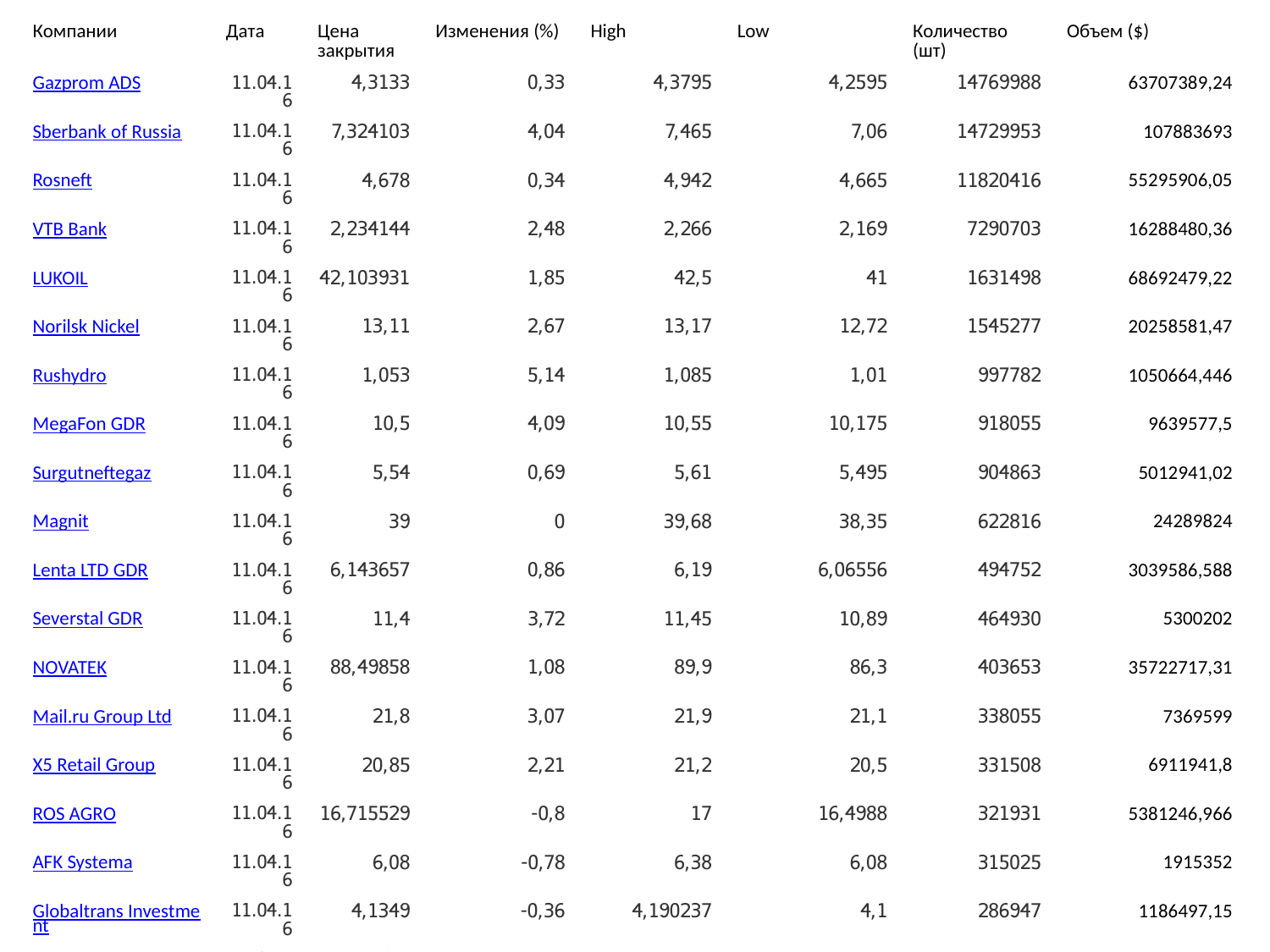

| Компании | Дата | Цена закрытия | Изменения (%) | High | Low | Количество (шт) | Объем ($) |
| --- | --- | --- | --- | --- | --- | --- | --- |
| Gazprom ADS | 11.04.16 | 4,3133 | 0,33 | 4,3795 | 4,2595 | 14769988 | 63707389,24 |
| Sberbank of Russia | 11.04.16 | 7,324103 | 4,04 | 7,465 | 7,06 | 14729953 | 107883693 |
| Rosneft | 11.04.16 | 4,678 | 0,34 | 4,942 | 4,665 | 11820416 | 55295906,05 |
| VTB Bank | 11.04.16 | 2,234144 | 2,48 | 2,266 | 2,169 | 7290703 | 16288480,36 |
| LUKOIL | 11.04.16 | 42,103931 | 1,85 | 42,5 | 41 | 1631498 | 68692479,22 |
| Norilsk Nickel | 11.04.16 | 13,11 | 2,67 | 13,17 | 12,72 | 1545277 | 20258581,47 |
| Rushydro | 11.04.16 | 1,053 | 5,14 | 1,085 | 1,01 | 997782 | 1050664,446 |
| MegaFon GDR | 11.04.16 | 10,5 | 4,09 | 10,55 | 10,175 | 918055 | 9639577,5 |
| Surgutneftegaz | 11.04.16 | 5,54 | 0,69 | 5,61 | 5,495 | 904863 | 5012941,02 |
| Magnit | 11.04.16 | 39 | 0 | 39,68 | 38,35 | 622816 | 24289824 |
| Lenta LTD GDR | 11.04.16 | 6,143657 | 0,86 | 6,19 | 6,06556 | 494752 | 3039586,588 |
| Severstal GDR | 11.04.16 | 11,4 | 3,72 | 11,45 | 10,89 | 464930 | 5300202 |
| NOVATEK | 11.04.16 | 88,49858 | 1,08 | 89,9 | 86,3 | 403653 | 35722717,31 |
| Mail.ru Group Ltd | 11.04.16 | 21,8 | 3,07 | 21,9 | 21,1 | 338055 | 7369599 |
| X5 Retail Group | 11.04.16 | 20,85 | 2,21 | 21,2 | 20,5 | 331508 | 6911941,8 |
| ROS AGRO | 11.04.16 | 16,715529 | -0,8 | 17 | 16,4988 | 321931 | 5381246,966 |
| AFK Systema | 11.04.16 | 6,08 | -0,78 | 6,38 | 6,08 | 315025 | 1915352 |
| Globaltrans Investment | 11.04.16 | 4,1349 | -0,36 | 4,190237 | 4,1 | 286947 | 1186497,15 |
| NLMK GDS | 11.04.16 | 13,5 | 0 | 13,7 | 13,3 | 272367 | 3676954,5 |
| Tatneft | 11.04.16 | 32,060726 | -0,37 | 32,4 | 31,81 | 224122 | 7185514,033 |
| TCS Group Holding PLC | 11.04.16 | 3,45 | -0,58 | 3,45 | 3,42 | 203619 | 702485,55 |
| Etalon Group | 11.04.16 | 1,92 | 2,67 | 1,94 | 1,895 | 138294 | 265524,48 |
| Phosagro | 11.04.16 | 13,748622 | -0,19 | 13,9 | 13,5 | 135779 | 1866774,147 |
| AFI Development | 11.04.16 | 0,101 | -3,35 | 0,11 | 0,101 | 128929 | 13021,829 |
| MMK | 11.04.16 | 4,755 | 1,13 | 4,89 | 4,695 | 128472 | 610884,36 |
| O'KEY Group S.A. | 11.04.16 | 1,92 | 1,05 | 1,955 | 1,92 | 28860 | 55411,2 |
| Acron | 11.04.16 | 5,26 | -0,94 | 5,36 | 5,2 | 28848 | 151740,48 |
| Rostelekom | 11.04.16 | 8,9184 | 2,19 | 9,02 | 8,69 | 27548 | 245684,0832 |
| TMK | 11.04.16 | 2,994 | 0,13 | 3 | 2,98 | 27395 | 82020,63 |
| LSR Group | 11.04.16 | 2,3 | 2,22 | 2,3 | 2,235 | 18866 | 43391,8 |
| Gazprom Neft | 11.04.16 | 11,25 | 1,81 | 11,35 | 11,05 | 16287 | 183228,75 |
| Global Ports Investments | 11.04.16 | 3,15 | 0 | 3,15 | 3,15 | 14903 | 46944,45 |
| MD Medical Group GDR | 11.04.16 | 5,5 | 3,19 | 5,5 | 5,49 | 12500 | 68750 |
| Nord Gold N.V. | 11.04.16 | 3,01 | 5,43 | 3,01 | 2,95 | 7269 | 21879,69 |